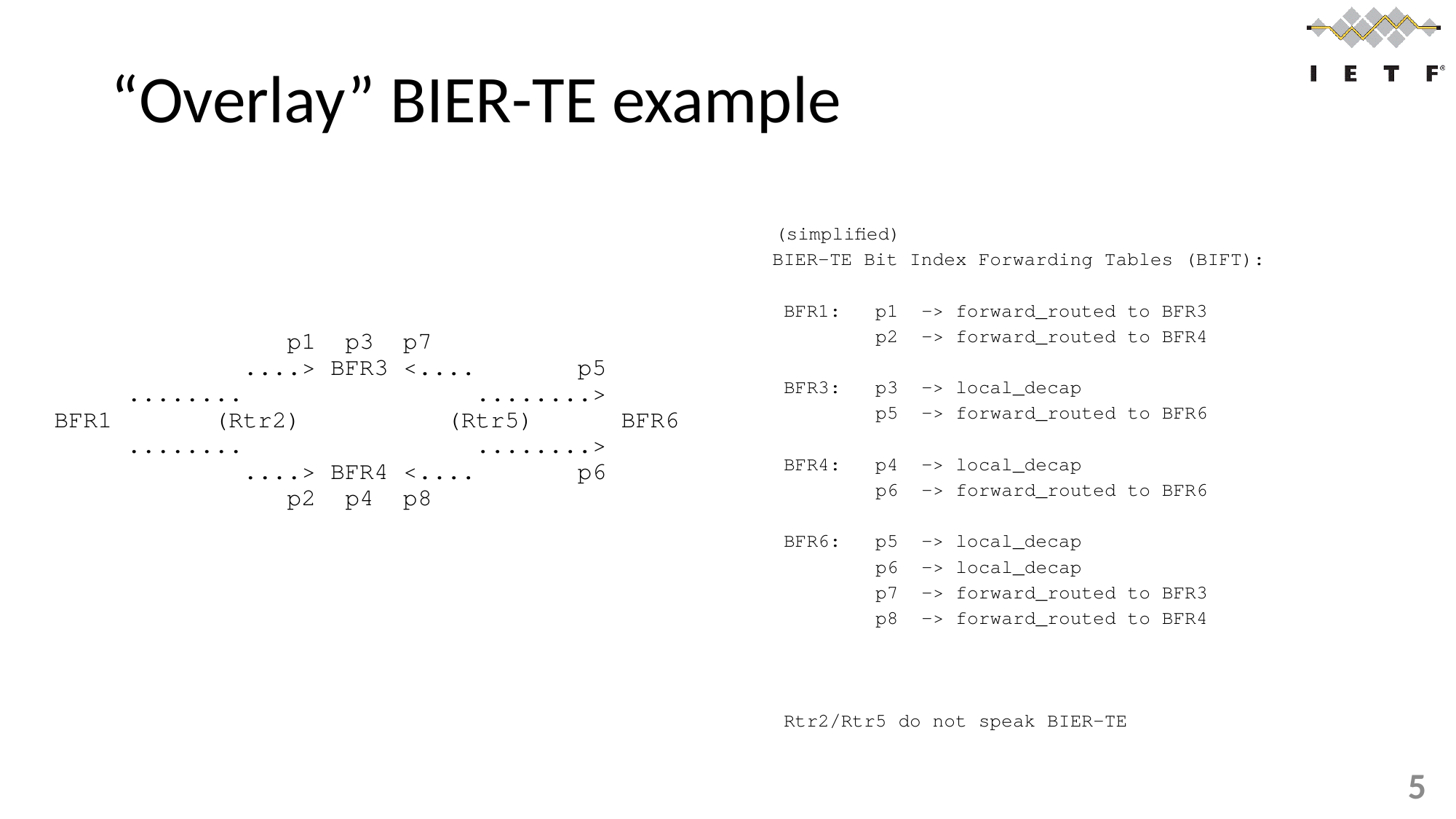

# “Overlay” BIER-TE example
               (simplified)
     BIER-TE Bit Index Forwarding Tables (BIFT):

      BFR1:   p1  -> forward_routed to BFR3
              p2  -> forward_routed to BFR4

      BFR3:   p3  -> local_decap
              p5  -> forward_routed to BFR6

      BFR4:   p4  -> local_decap
              p6  -> forward_routed to BFR6

      BFR6:   p5  -> local_decap
              p6  -> local_decap
              p7  -> forward_routed to BFR3
              p8  -> forward_routed to BFR4

      Rtr2/Rtr5 do not speak BIER-TE
                p1  p3  p7
             ....> BFR3 <....       p5
     ........                ........>
BFR1       (Rtr2)          (Rtr5)      BFR6
     ........                ........>
             ....> BFR4 <....       p6
                p2  p4  p8
5